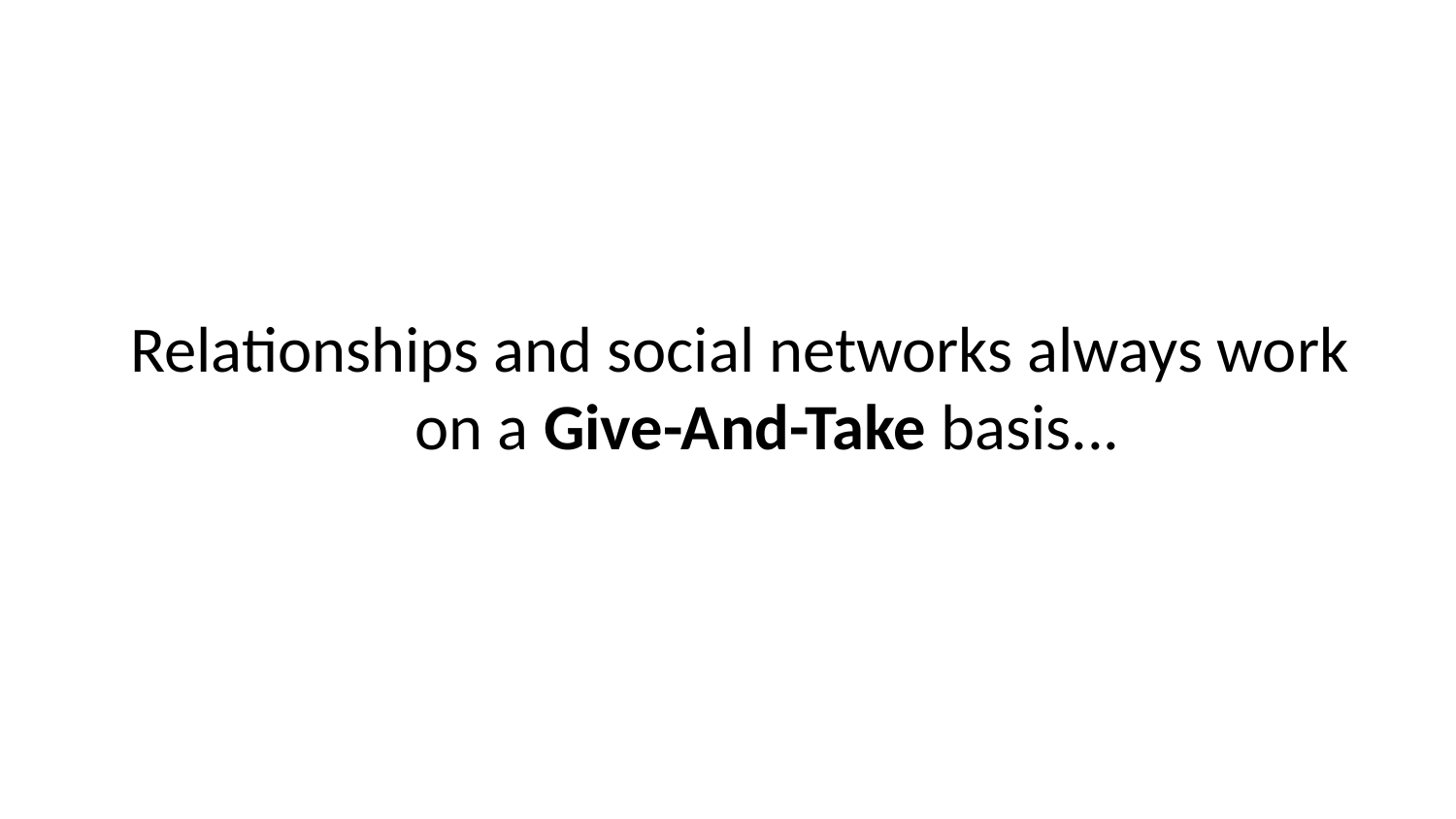

Relationships and social networks always work on a Give-And-Take basis...